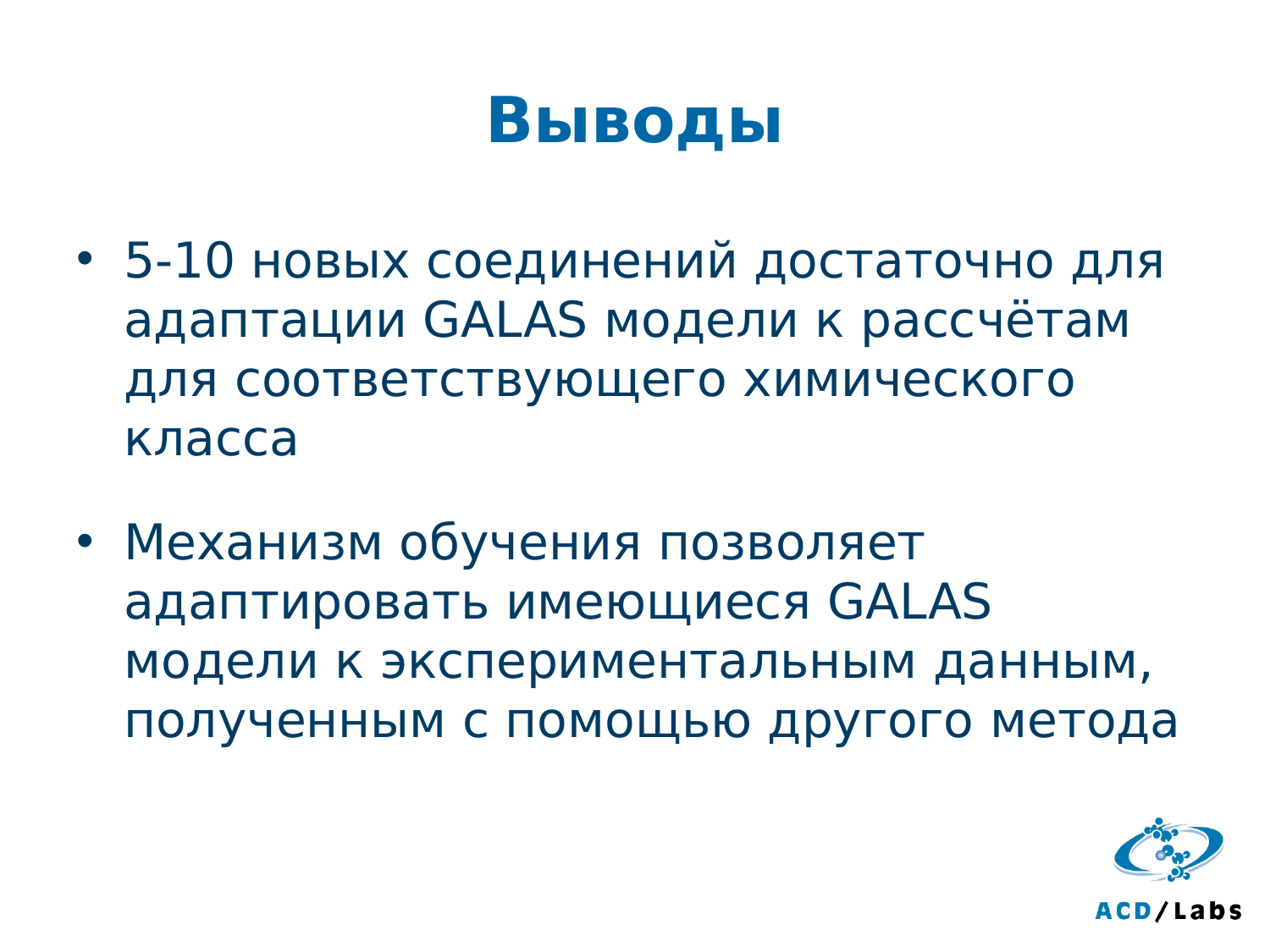

# Выводы
5-10 новых соединений достаточно для адаптации GALAS модели к рассчётам для соответствующего химического класса
Механизм обучения позволяет адаптировать имеющиеся GALAS модели к экспериментальным данным, полученным с помощью другого метода